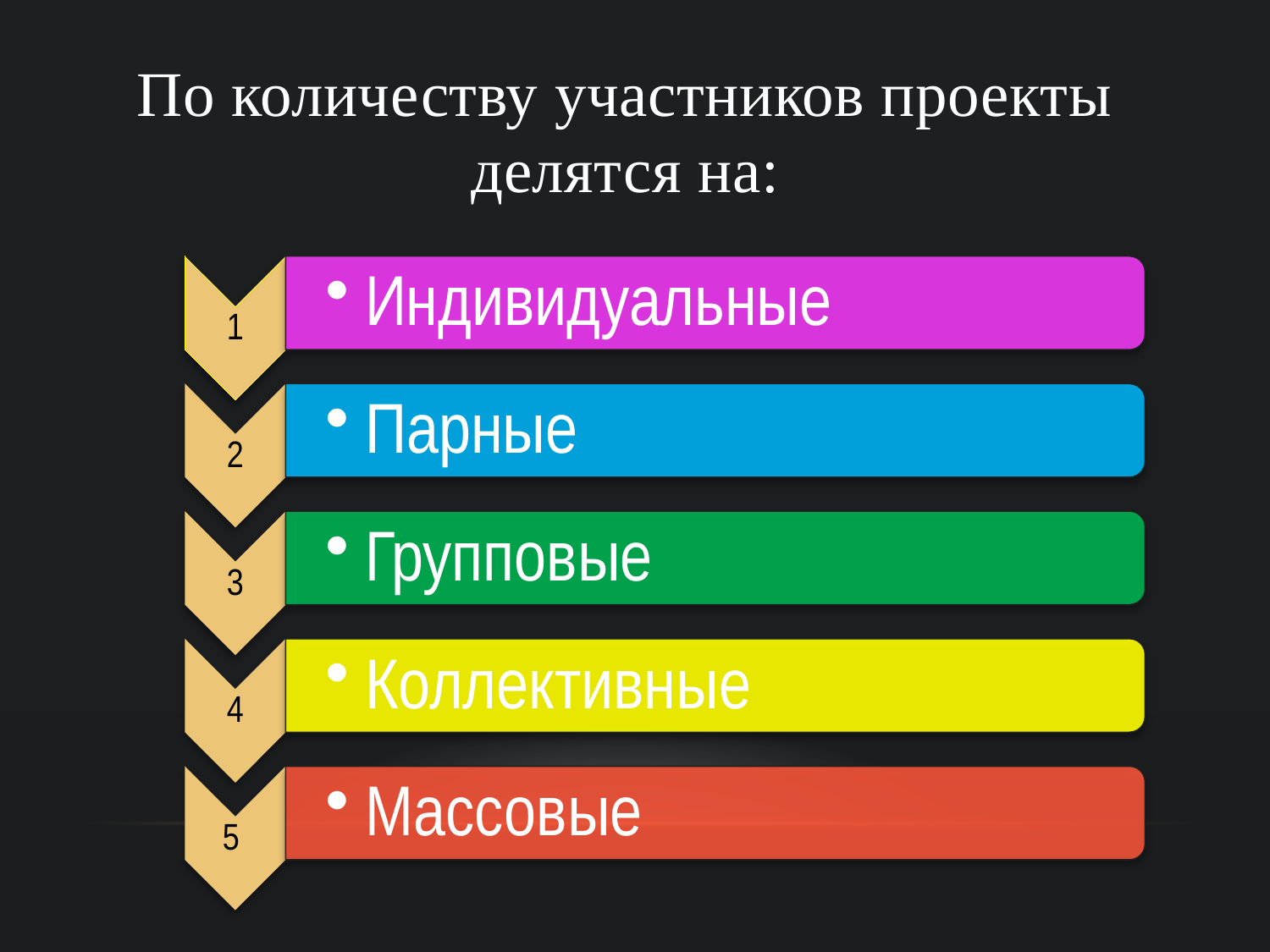

По количеству участников проекты делятся на:
1
Индивидуальные
2
Парные
3
Групповые
4
Коллективные
5
Массовые